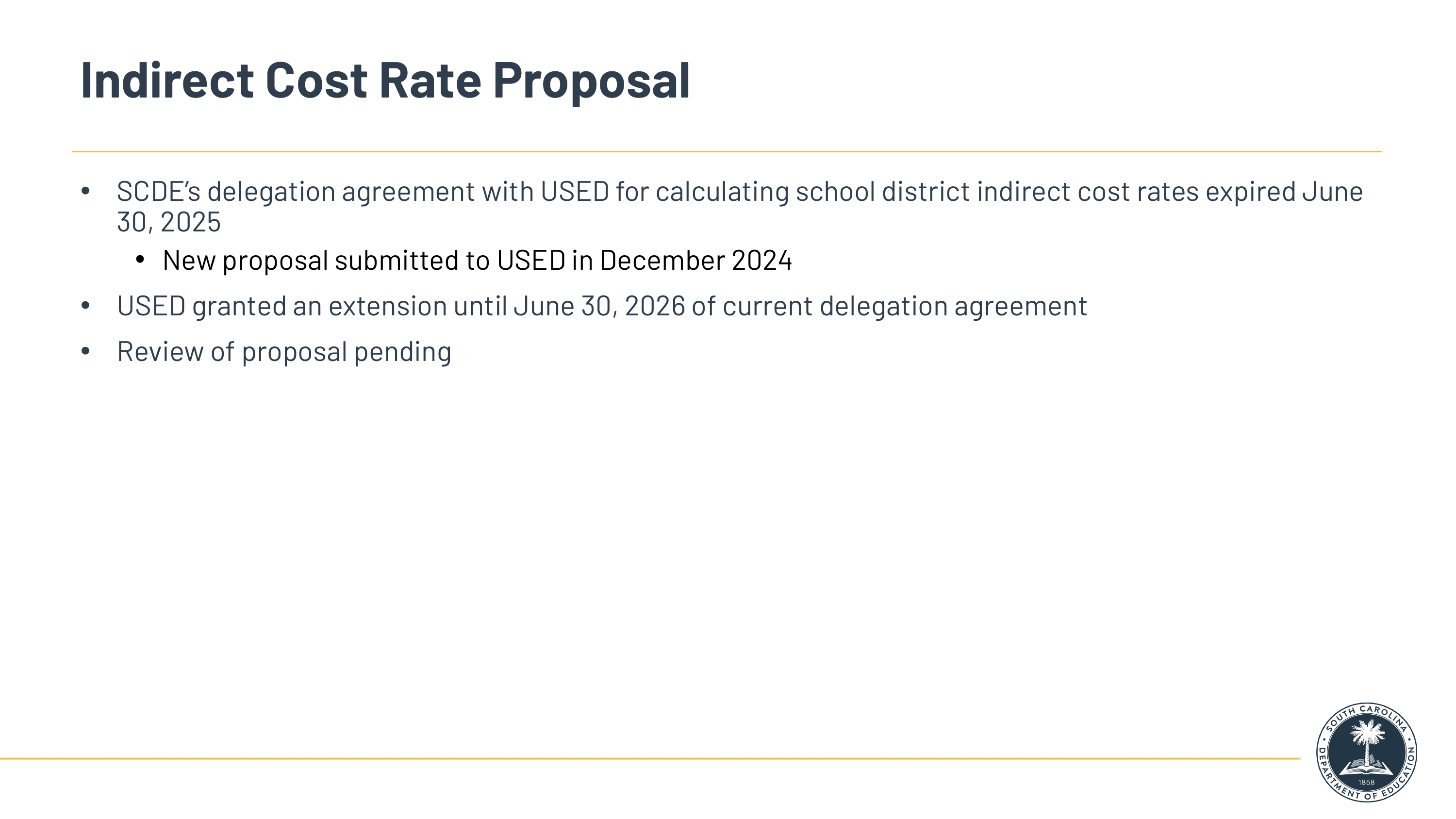

# Indirect Cost Rate Proposal
SCDE’s delegation agreement with USED for calculating school district indirect cost rates expired June 30, 2025
New proposal submitted to USED in December 2024
USED granted an extension until June 30, 2026 of current delegation agreement
Review of proposal pending